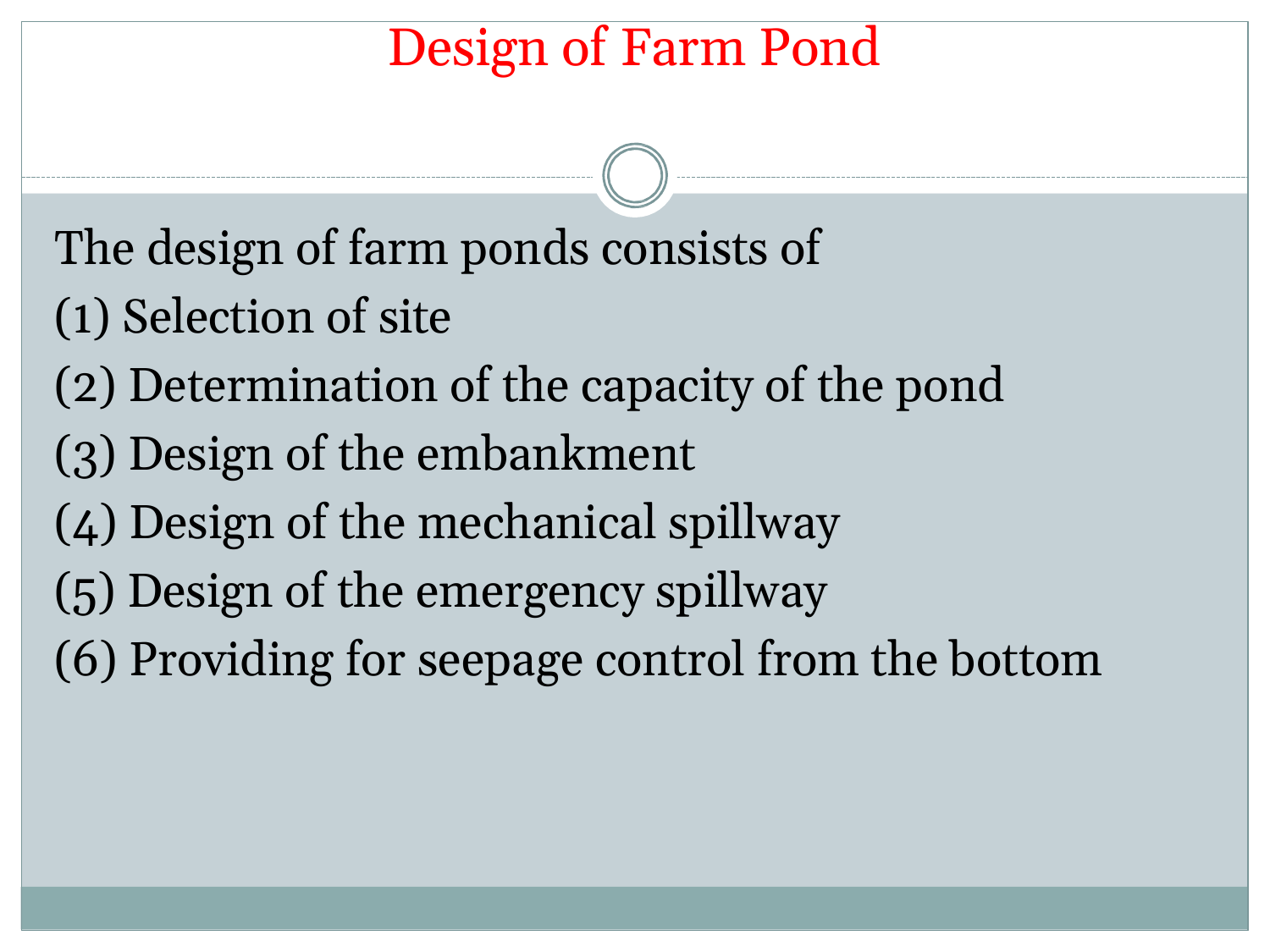

# Design of Farm Pond

The design of farm ponds consists of
Selection of site
Determination of the capacity of the pond
Design of the embankment
Design of the mechanical spillway
Design of the emergency spillway
Providing for seepage control from the bottom